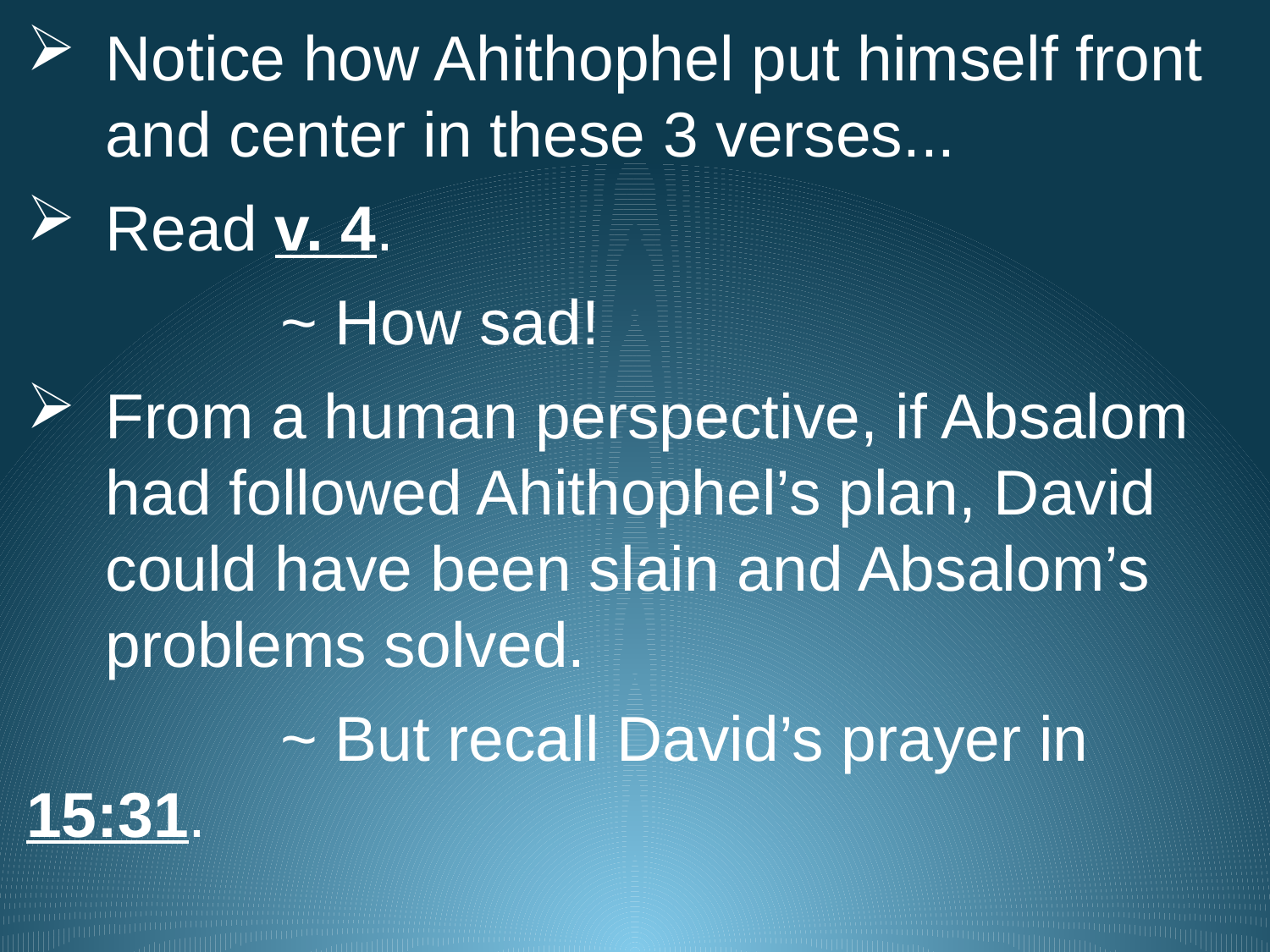

Notice how Ahithophel put himself front and center in these 3 verses...
Read v. 4.
		~ How sad!
From a human perspective, if Absalom had followed Ahithophel’s plan, David could have been slain and Absalom’s problems solved.
		~ But recall David’s prayer in 15:31.